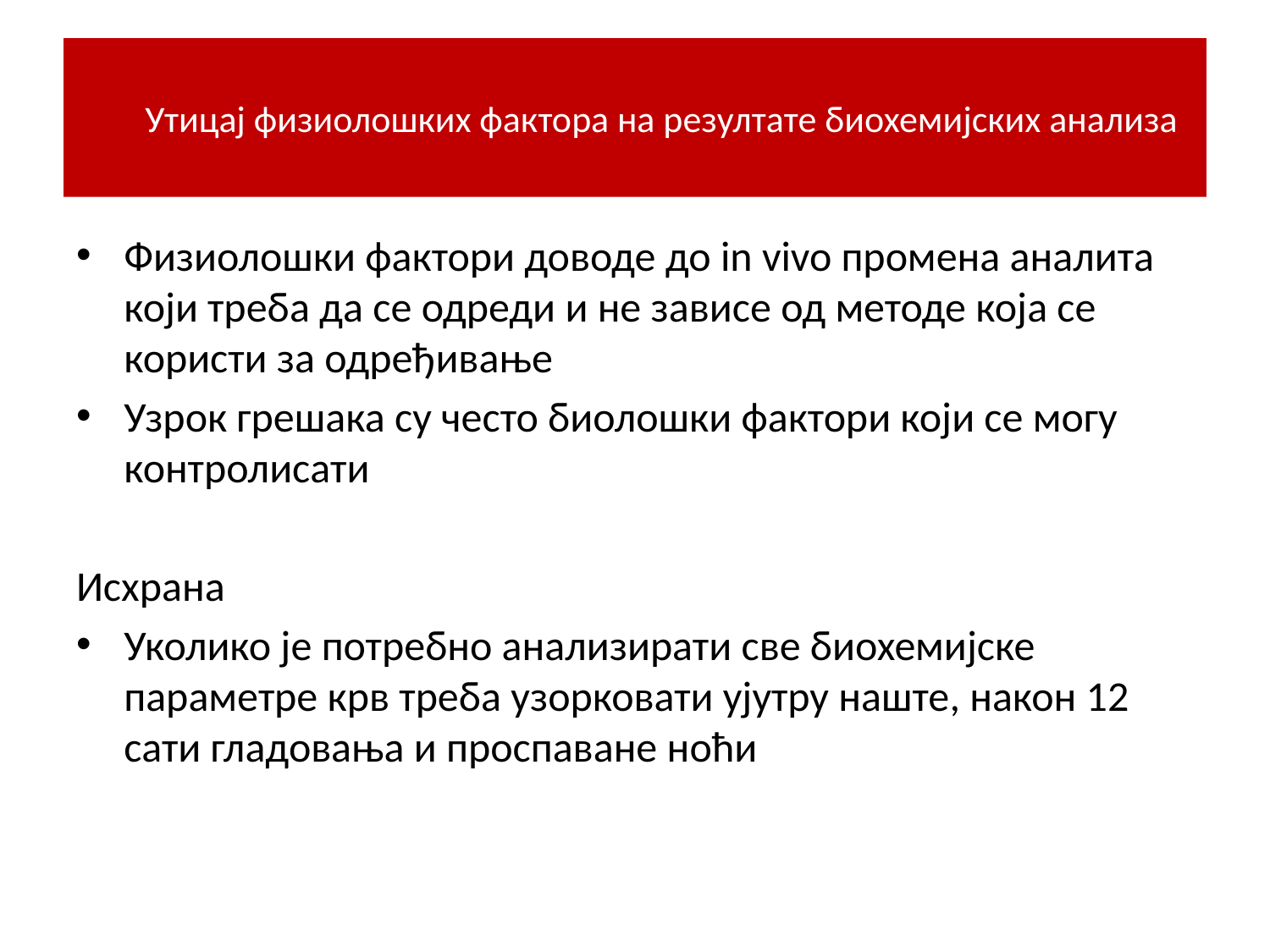

# УтиУтицај физиолошких фактора на резултате биохемијских анализа
Физиолошки фактори доводе до in vivo промена аналита који треба да се одреди и не зависе од методе која се користи за одређивање
Узрок грешака су често биолошки фактори који се могу контролисати

Исхрана
Уколико је потребно анализирати све биохемијске параметре крв треба узорковати ујутру наште, након 12 сати гладовања и проспаване ноћи